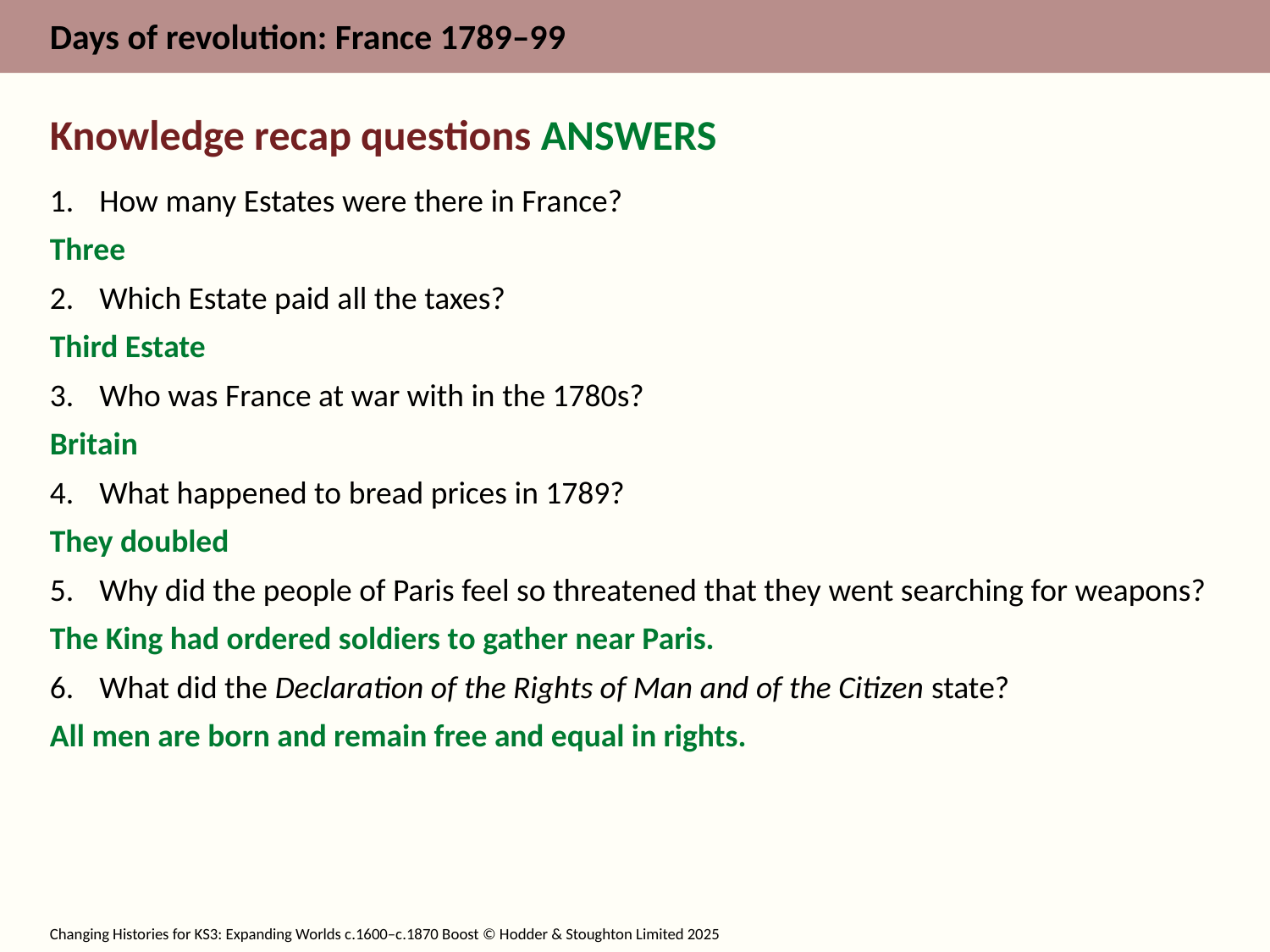

Knowledge recap questions ANSWERS
1.	How many Estates were there in France?
Three
Which Estate paid all the taxes?
Third Estate
Who was France at war with in the 1780s?
Britain
What happened to bread prices in 1789?
They doubled
Why did the people of Paris feel so threatened that they went searching for weapons?
The King had ordered soldiers to gather near Paris.
What did the Declaration of the Rights of Man and of the Citizen state?
All men are born and remain free and equal in rights.